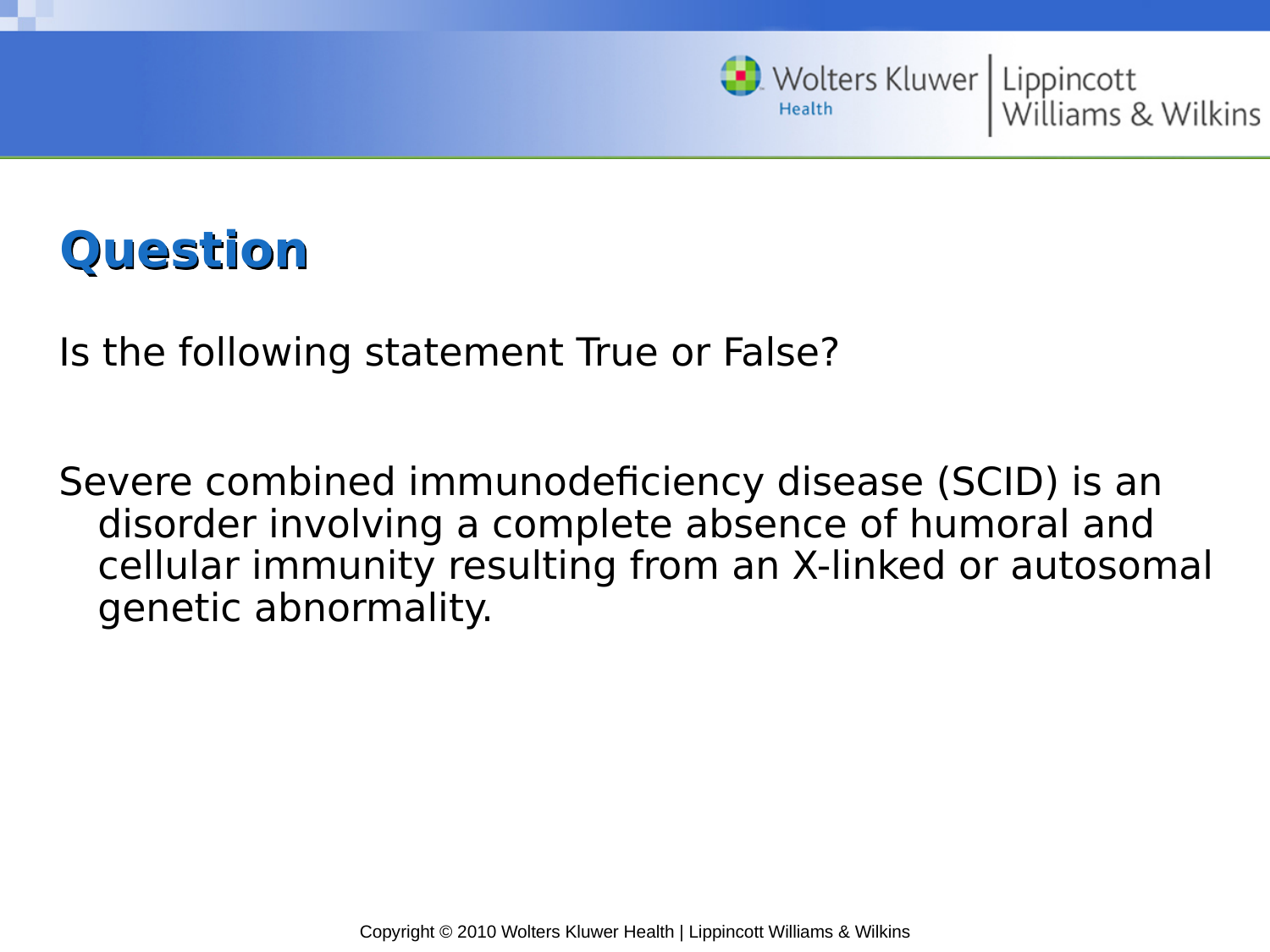

# Question
Is the following statement True or False?

Severe combined immunodeficiency disease (SCID) is an disorder involving a complete absence of humoral and cellular immunity resulting from an X-linked or autosomal genetic abnormality.